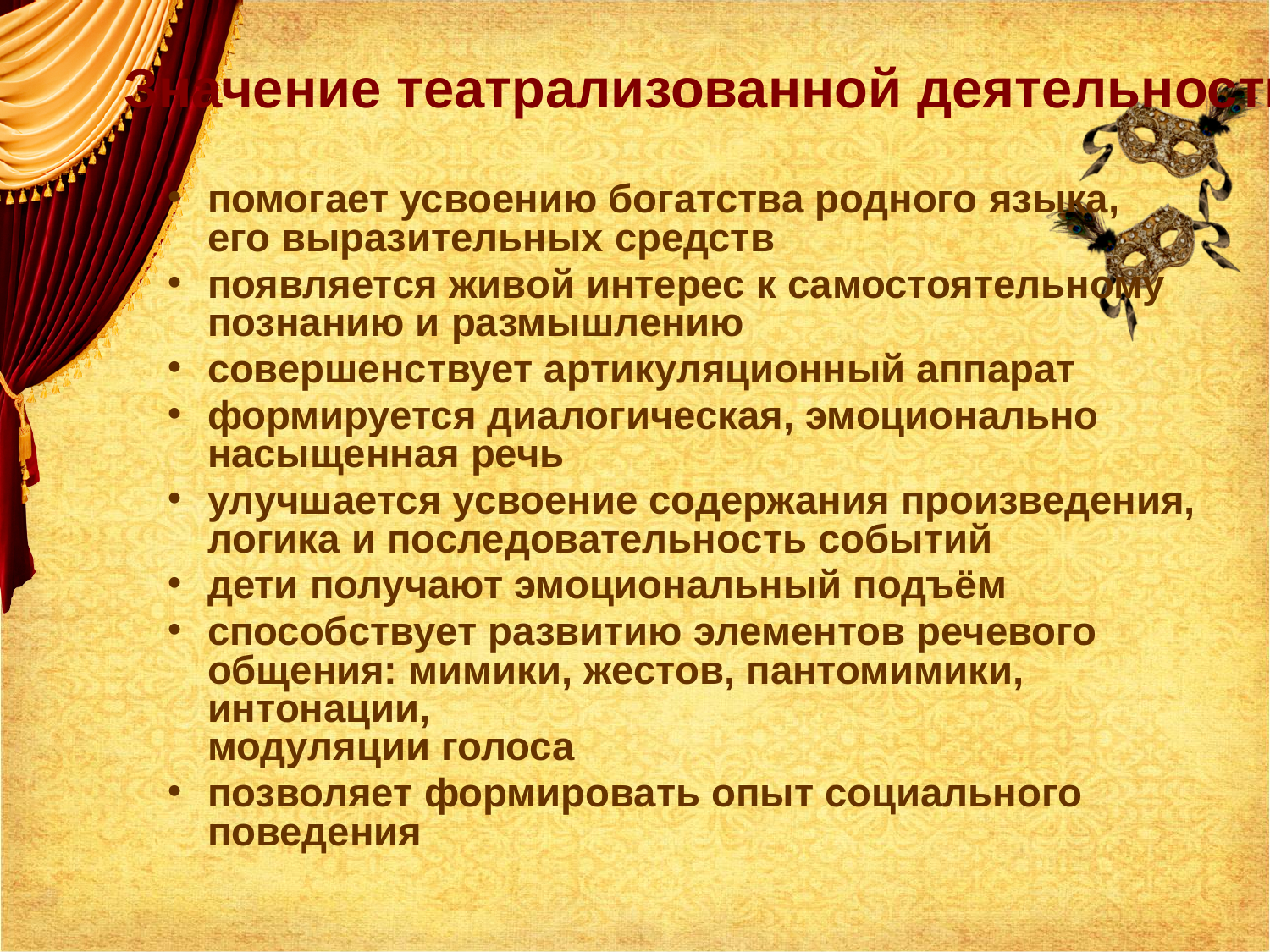

# Значение театрализованной деятельности
помогает усвоению богатства родного языка,
его выразительных средств
появляется живой интерес к самостоятельному познанию и размышлению
совершенствует артикуляционный аппарат
формируется диалогическая, эмоционально насыщенная речь
улучшается усвоение содержания произведения,
логика и последовательность событий
дети получают эмоциональный подъём
способствует развитию элементов речевого общения: мимики, жестов, пантомимики, интонации,
модуляции голоса
позволяет формировать опыт социального поведения